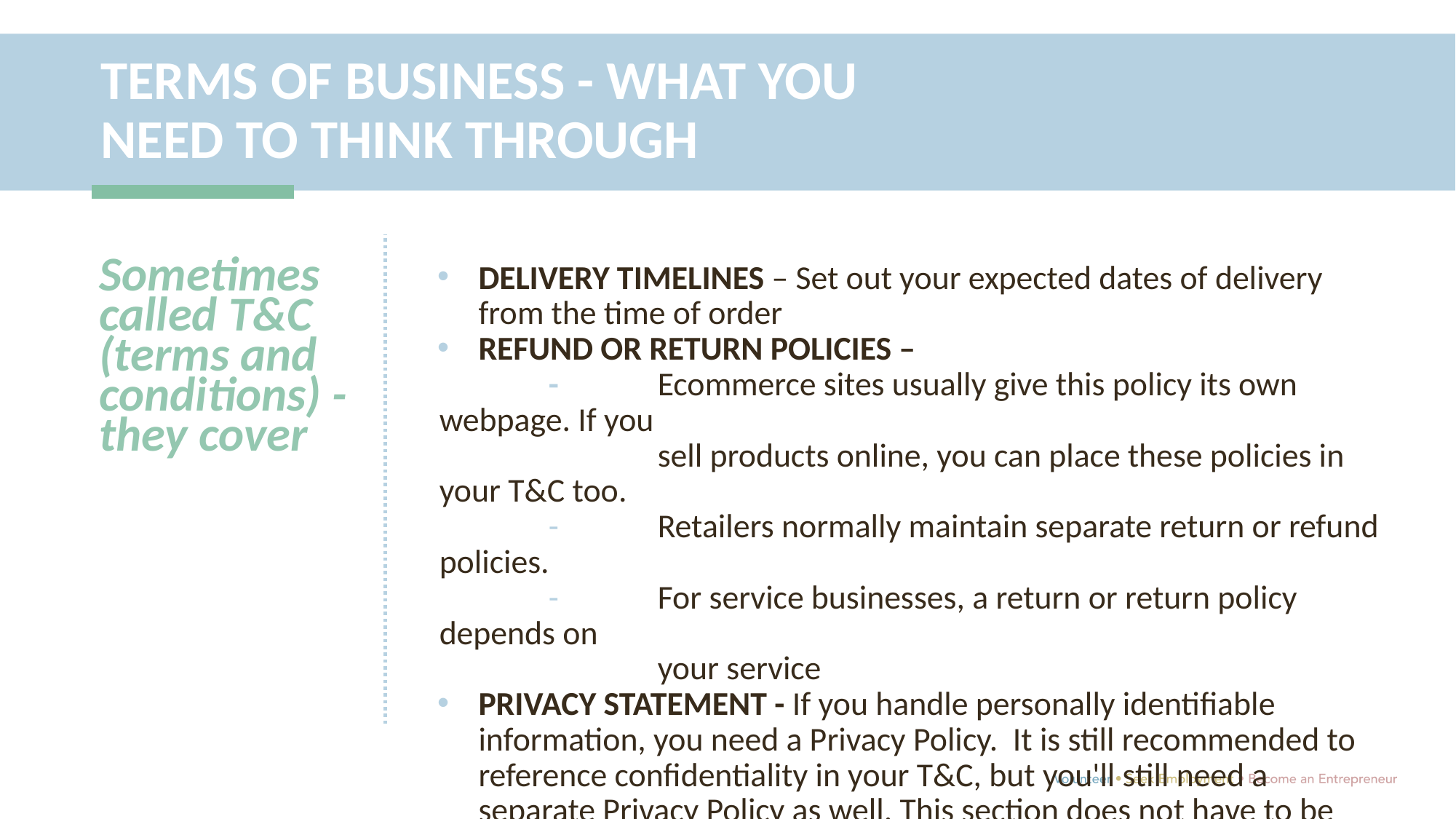

TERMS OF BUSINESS - WHAT YOU NEED TO THINK THROUGH
Sometimes called T&C (terms and conditions) -  they cover

DELIVERY TIMELINES – Set out your expected dates of delivery from the time of order
REFUND OR RETURN POLICIES –
		-	Ecommerce sites usually give this policy its own webpage. If you
			sell products online, you can place these policies in your T&C too.
		-	Retailers normally maintain separate return or refund policies.
		-	For service businesses, a return or return policy depends on
			your service
PRIVACY STATEMENT - If you handle personally identifiable information, you need a Privacy Policy.  It is still recommended to reference confidentiality in your T&C, but you'll still need a separate Privacy Policy as well. This section does not have to be long.